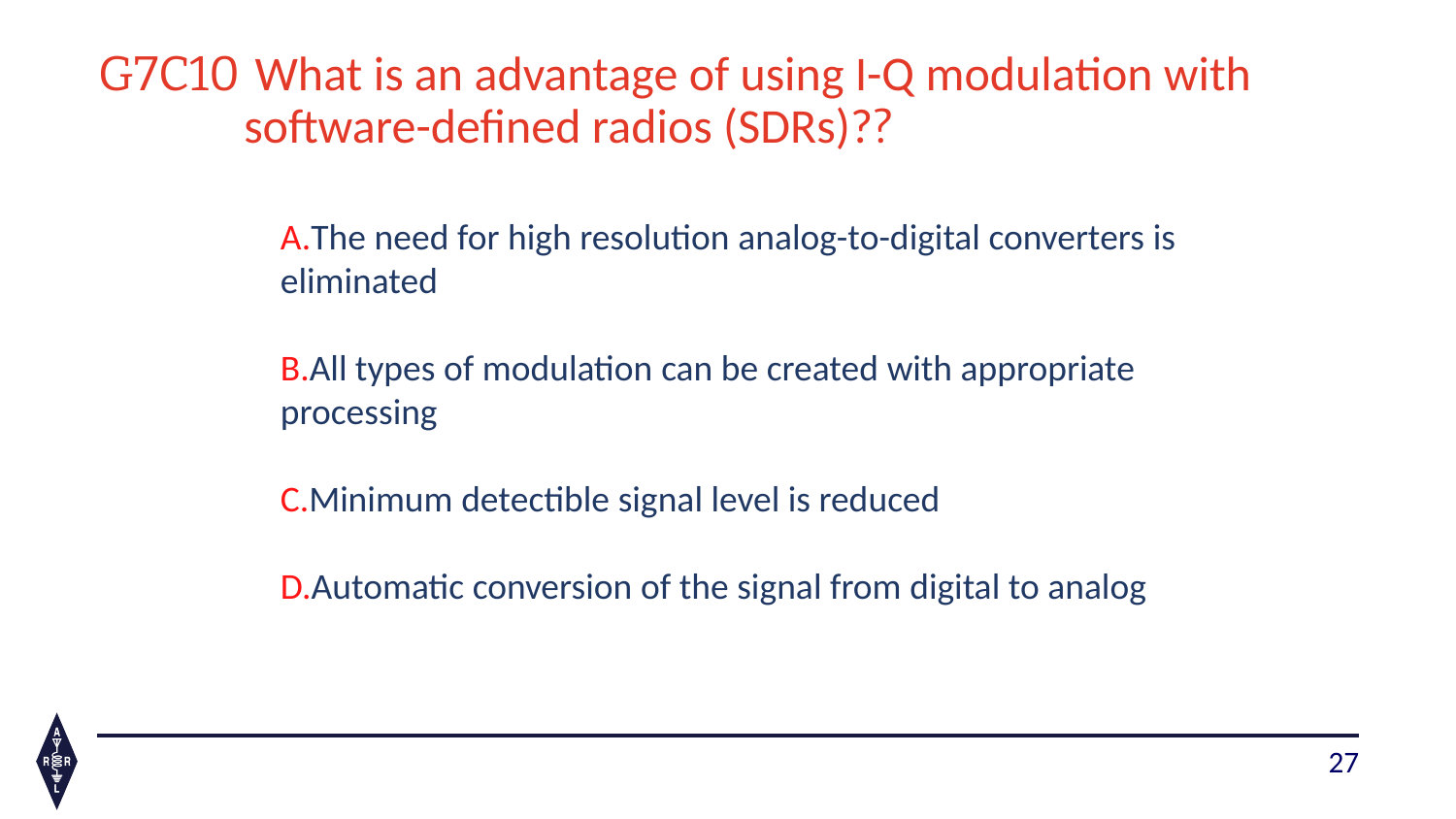

# G7C10	 What is an advantage of using I-Q modulation with 		software-defined radios (SDRs)??
The need for high resolution analog-to-digital converters is eliminated

All types of modulation can be created with appropriate processing

Minimum detectible signal level is reduced

Automatic conversion of the signal from digital to analog
27